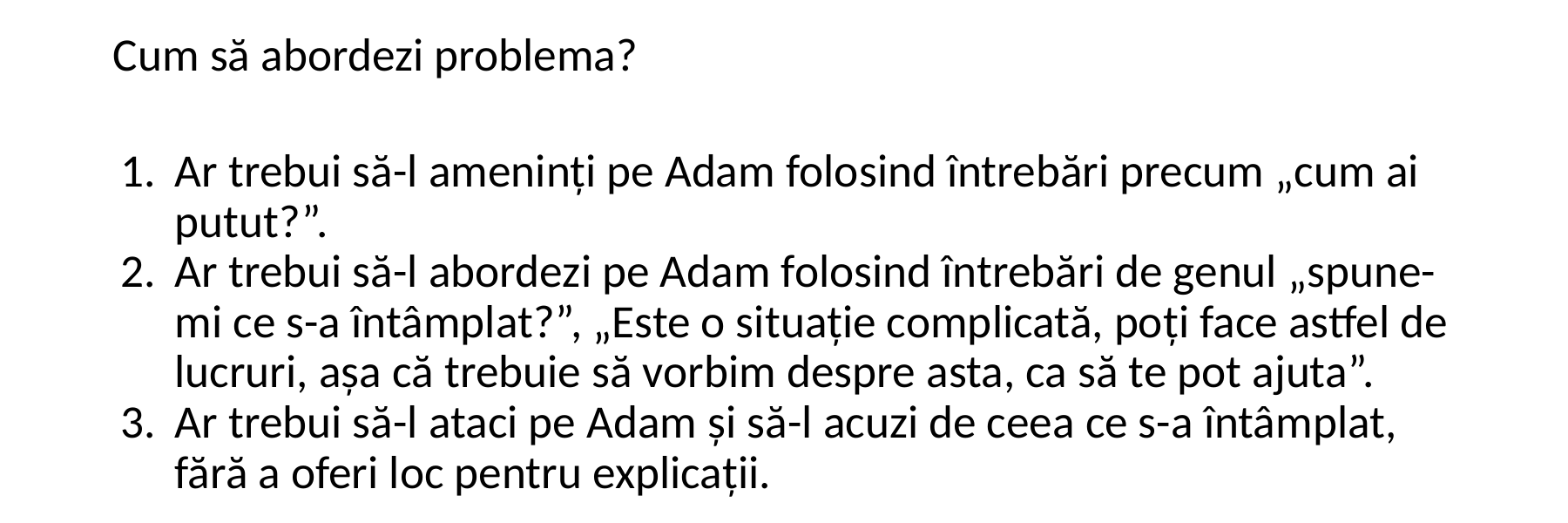

Cum să abordezi problema?

Ar trebui să-l ameninți pe Adam folosind întrebări precum „cum ai putut?”.
Ar trebui să-l abordezi pe Adam folosind întrebări de genul „spune-mi ce s-a întâmplat?”, „Este o situație complicată, poți face astfel de lucruri, așa că trebuie să vorbim despre asta, ca să te pot ajuta”.
Ar trebui să-l ataci pe Adam și să-l acuzi de ceea ce s-a întâmplat, fără a oferi loc pentru explicații.